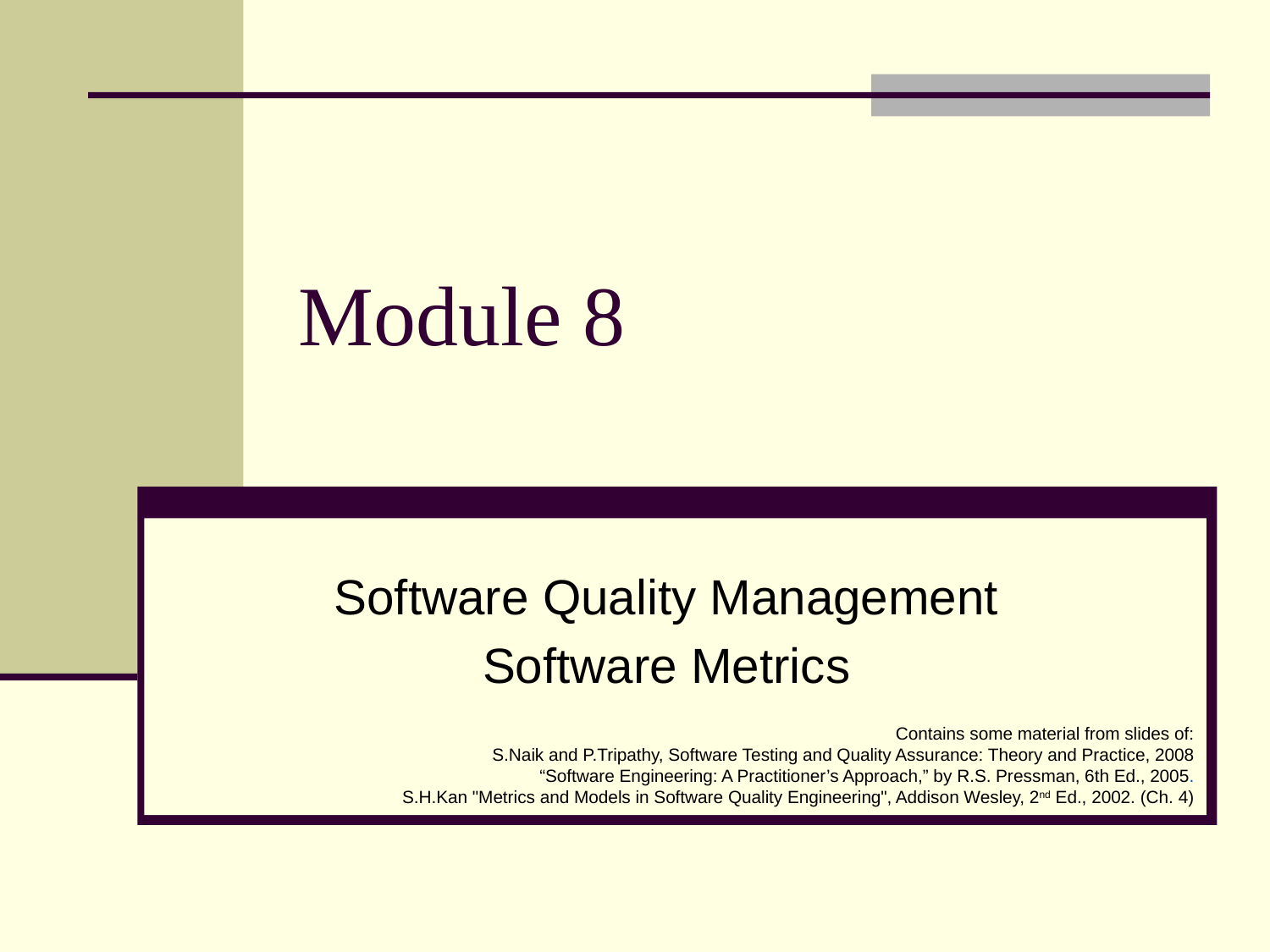

# Module 8
Software Quality Management
Software Metrics